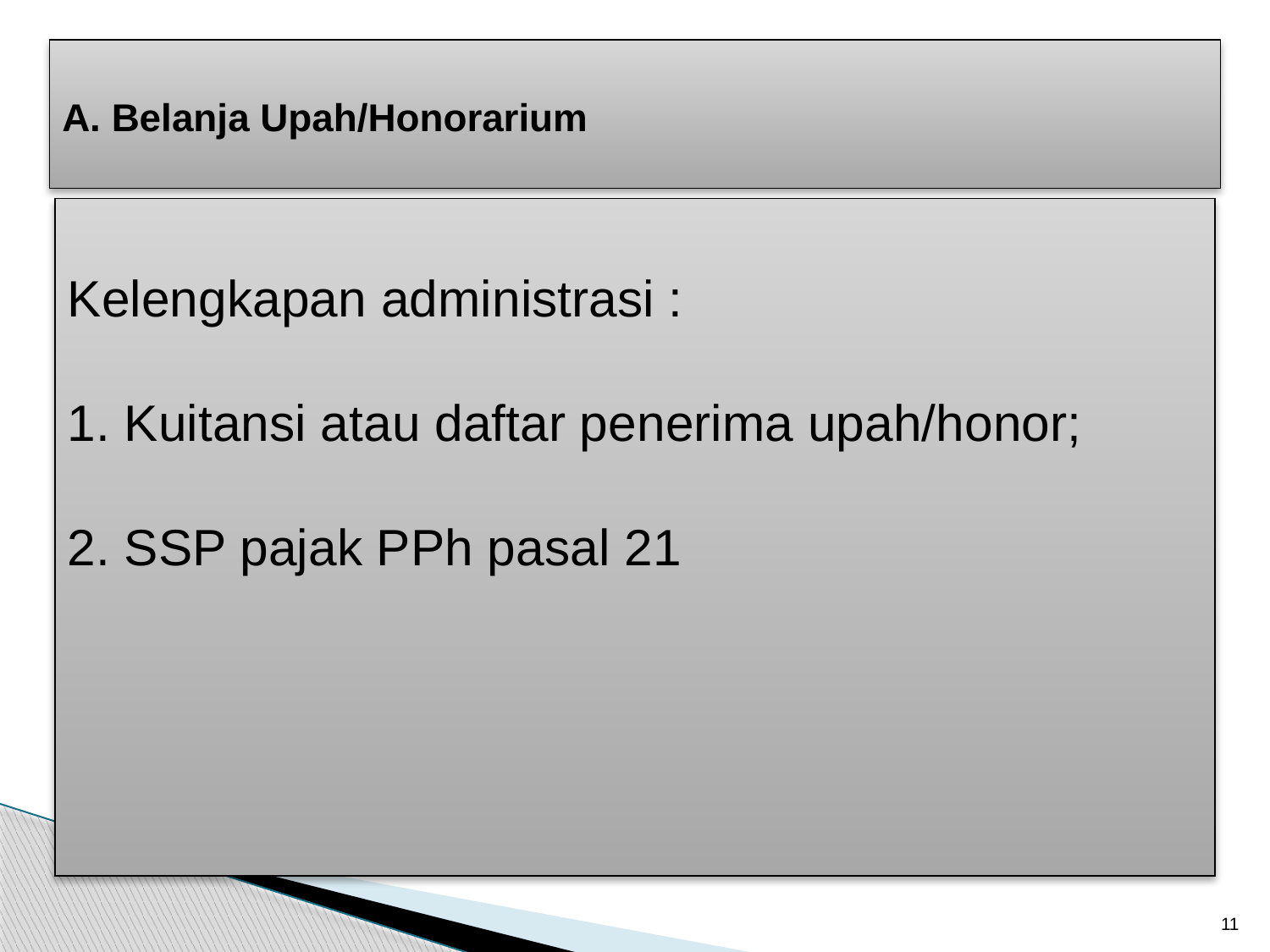

# A. Belanja Upah/Honorarium

Kelengkapan administrasi :

1. Kuitansi atau daftar penerima upah/honor;

2. SSP pajak PPh pasal 21

11